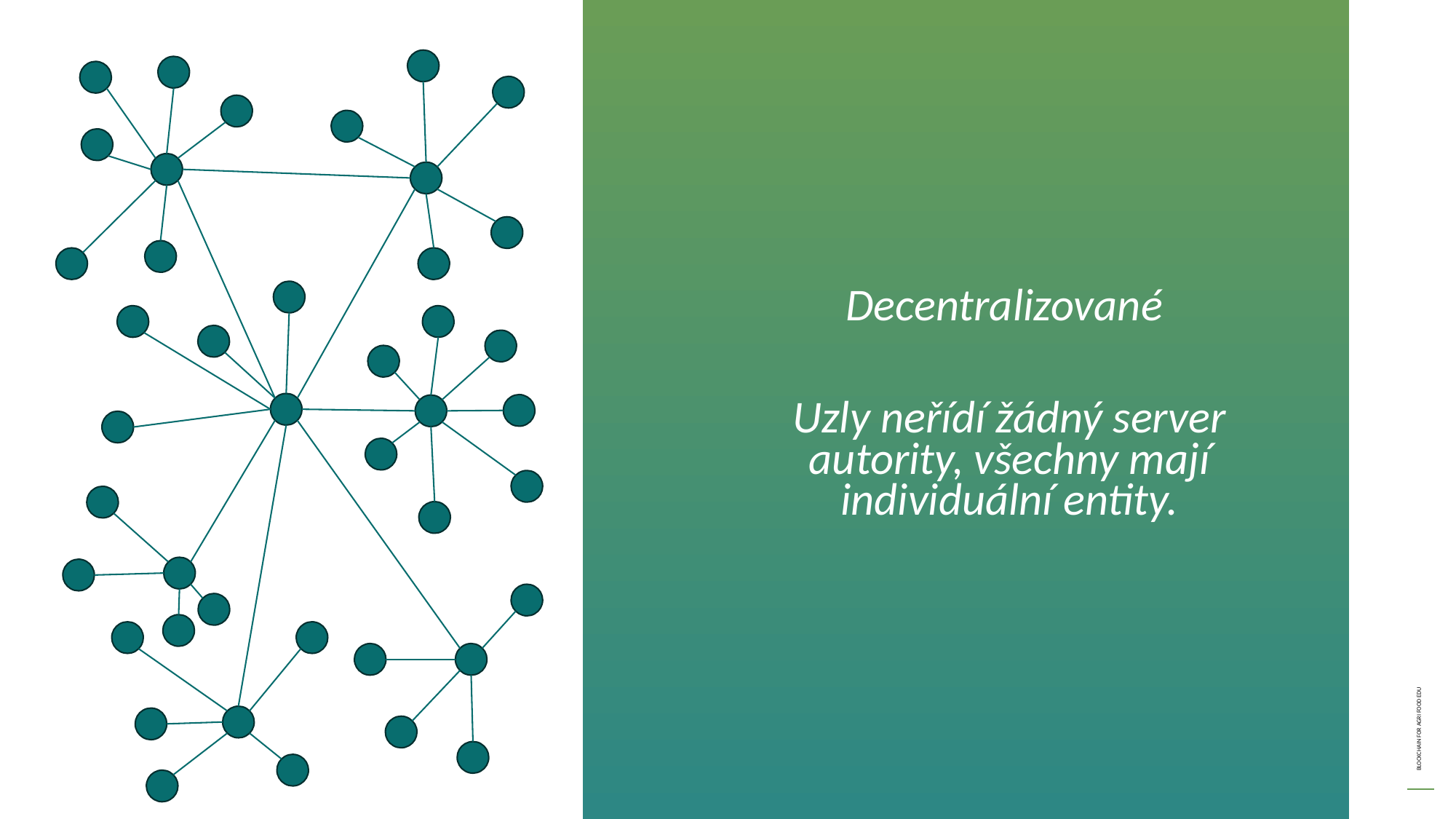

Decentralizované

Uzly neřídí žádný server autority, všechny mají individuální entity.